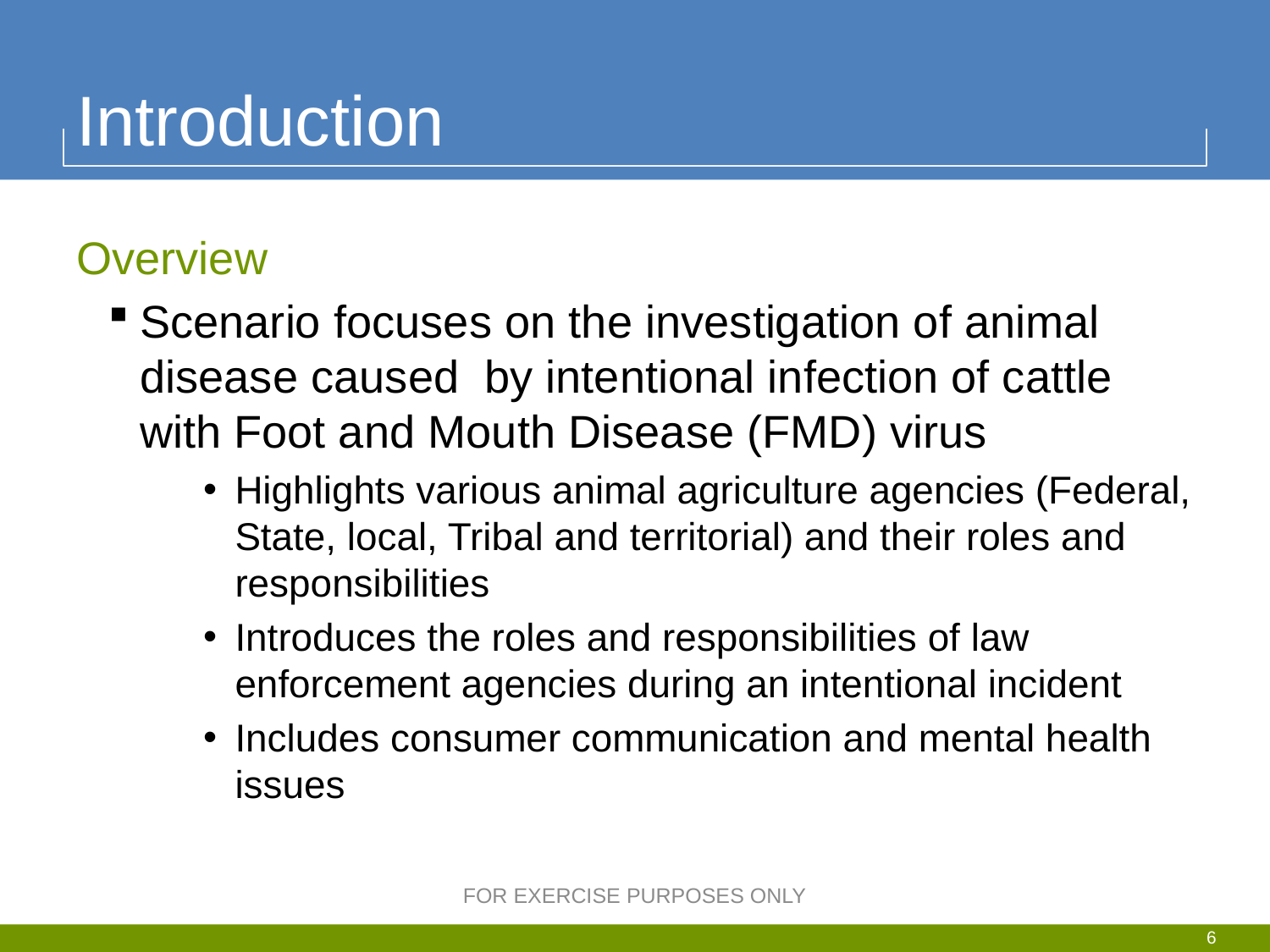

# Introduction
Overview
Scenario focuses on the investigation of animal disease caused  by intentional infection of cattle with Foot and Mouth Disease (FMD) virus
Highlights various animal agriculture agencies (Federal, State, local, Tribal and territorial) and their roles and responsibilities
Introduces the roles and responsibilities of law enforcement agencies during an intentional incident
Includes consumer communication and mental health issues

FOR EXERCISE PURPOSES ONLY